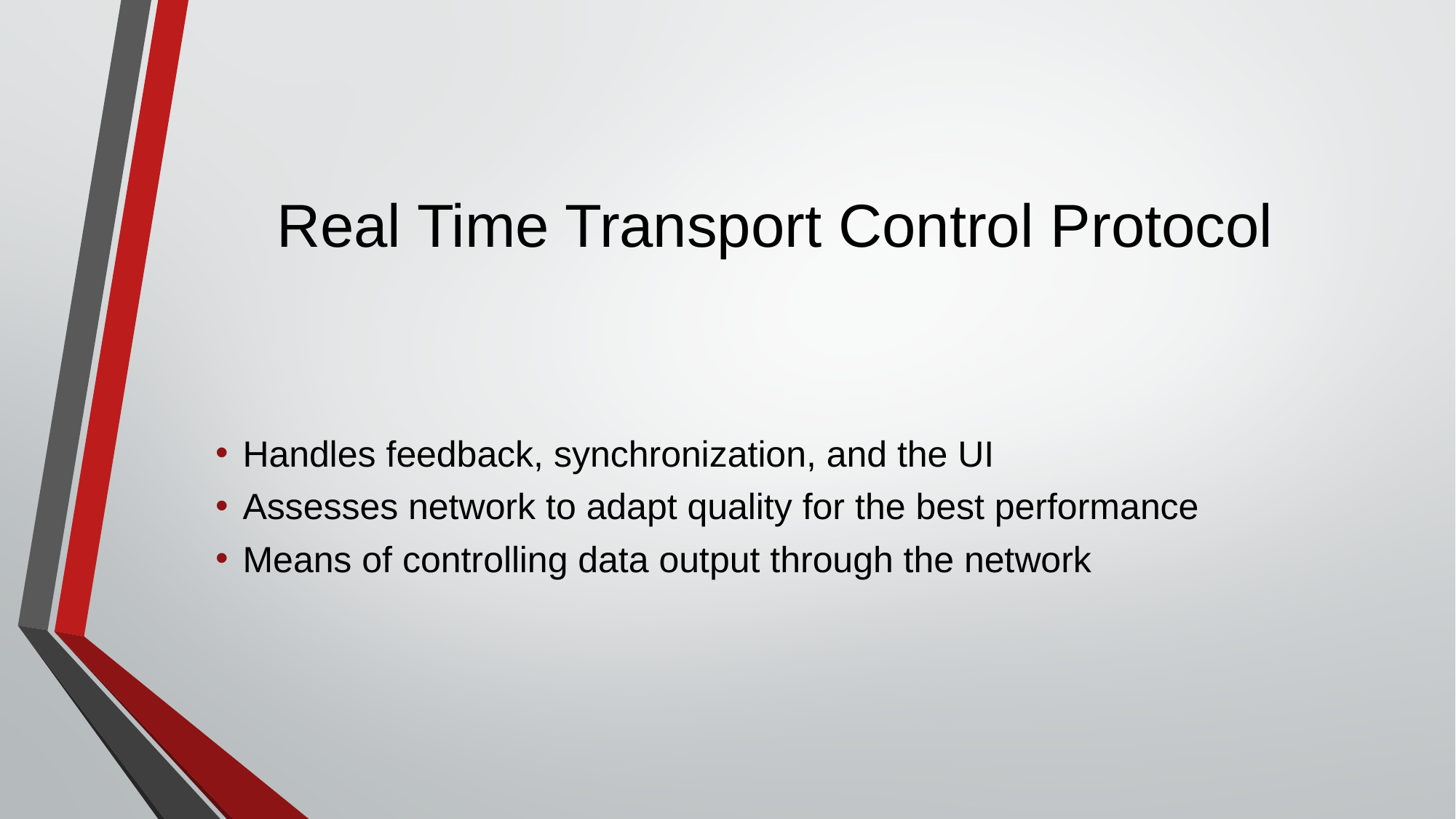

# Real Time Transport Control Protocol
Handles feedback, synchronization, and the UI
Assesses network to adapt quality for the best performance
Means of controlling data output through the network